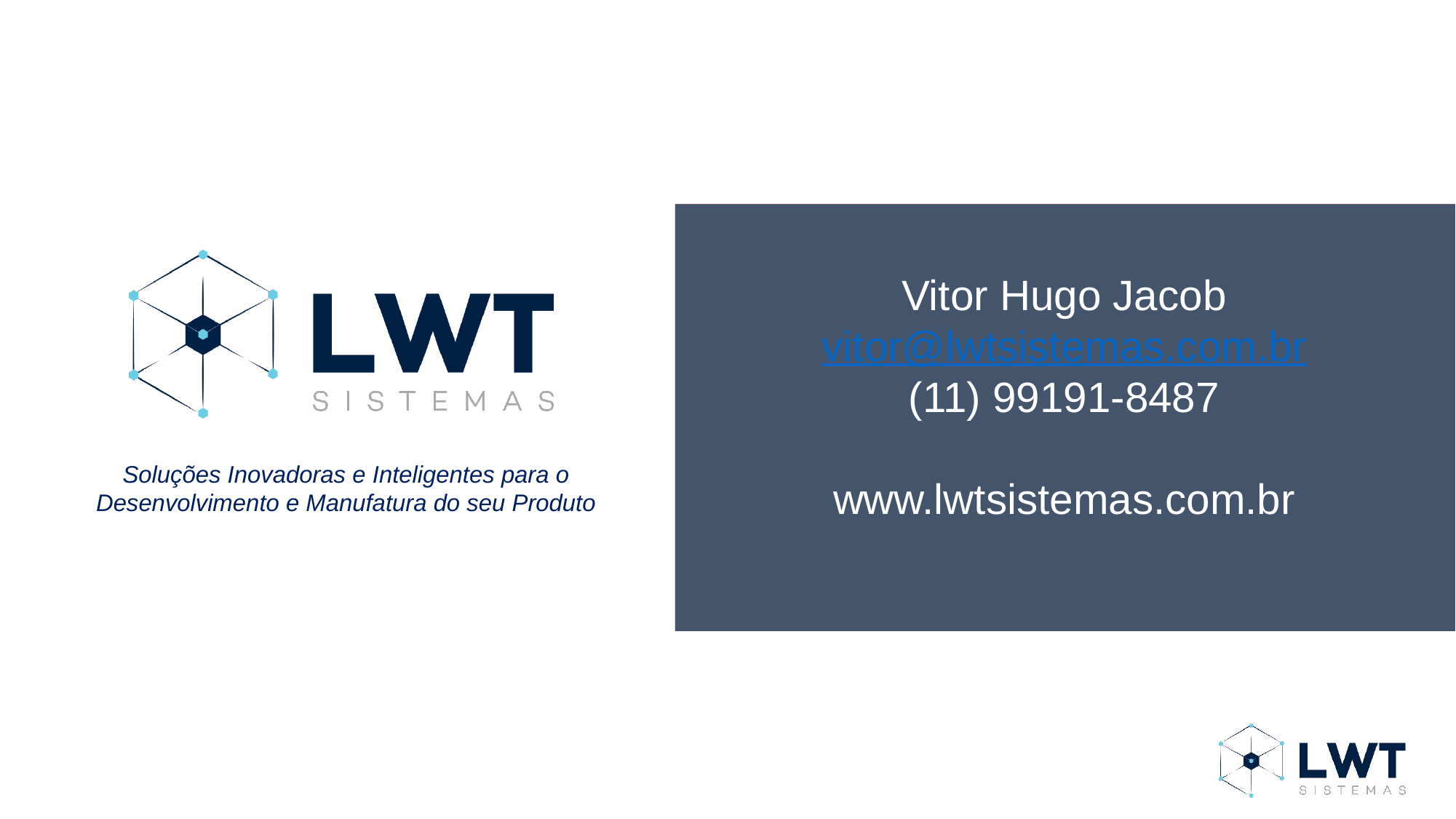

Vitor Hugo Jacob
vitor@lwtsistemas.com.br
(11) 99191-8487

www.lwtsistemas.com.br